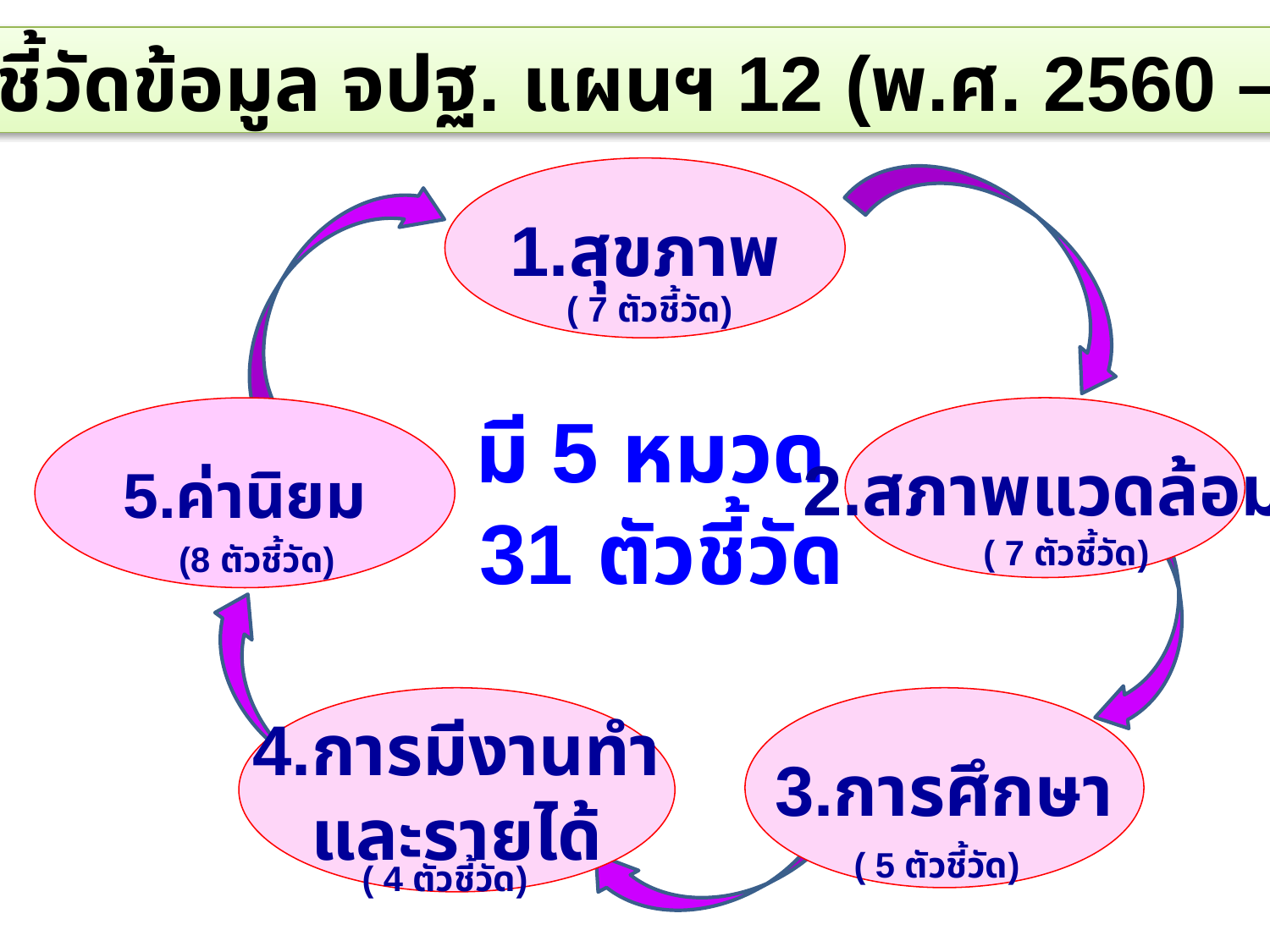

เครื่องชี้วัดข้อมูล จปฐ. แผนฯ 12 (พ.ศ. 2560 – 2564)
1.สุขภาพ
( 7 ตัวชี้วัด)
มี 5 หมวด
31 ตัวชี้วัด
5.ค่านิยม
2.สภาพแวดล้อม

4.การมีงานทำ
และรายได้
3.การศึกษา

( 7 ตัวชี้วัด)
(8 ตัวชี้วัด)

( 5 ตัวชี้วัด)
( 4 ตัวชี้วัด)